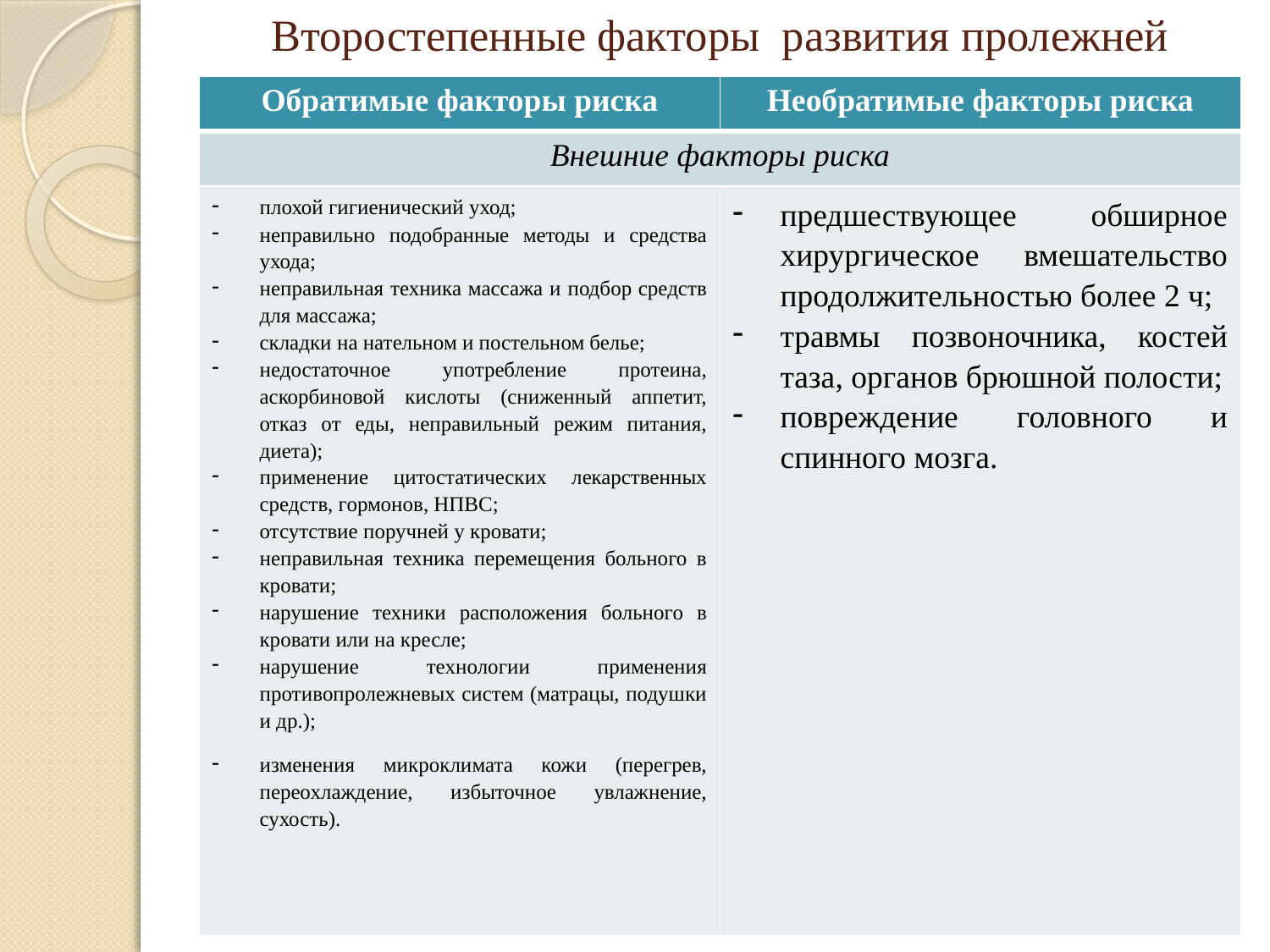

# Второстепенные факторы  развития пролежней
| Обратимые факторы риска | Необратимые факторы риска |
| --- | --- |
| Внешние факторы риска |  |
| плохой гигиенический уход; неправильно подобранные методы и средства ухода; неправильная техника массажа и подбор средств для массажа; складки на нательном и постельном белье; недостаточное употребление протеина, аскорбиновой кислоты (сниженный аппетит, отказ от еды, неправильный режим питания, диета); применение цитостатических лекарственных средств, гормонов, НПВС; отсутствие поручней у кровати; неправильная техника перемещения больного в кровати; нарушение техники расположения больного в кровати или на кресле; нарушение технологии применения противопролежневых систем (матрацы, подушки и др.); изменения микроклимата кожи (перегрев, переохлаждение, избыточное увлажнение, сухость). | предшествующее обширное хирургическое вмешательство продолжительностью более 2 ч; травмы позвоночника, костей таза, органов брюшной полости; повреждение головного и спинного мозга. |